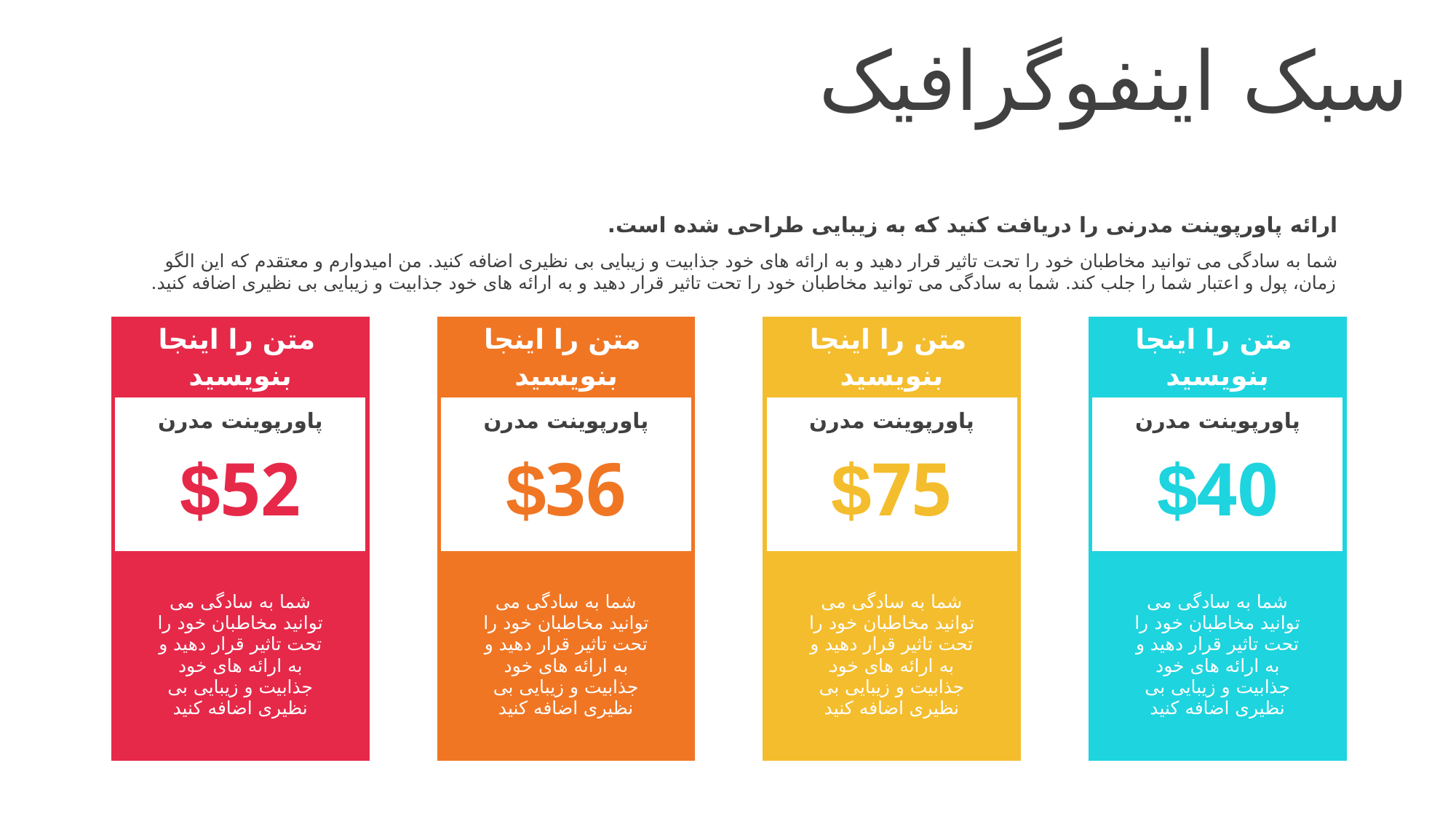

سبک اینفوگرافیک
ارائه پاورپوینت مدرنی را دریافت کنید که به زیبایی طراحی شده است.
شما به سادگی می توانید مخاطبان خود را تحت تاثیر قرار دهید و به ارائه های خود جذابیت و زیبایی بی نظیری اضافه کنید. من امیدوارم و معتقدم که این الگو زمان، پول و اعتبار شما را جلب کند. شما به سادگی می توانید مخاطبان خود را تحت تاثیر قرار دهید و به ارائه های خود جذابیت و زیبایی بی نظیری اضافه کنید.
| متن را اینجا بنویسید |  |  |
| --- | --- | --- |
| پاورپوینت مدرن |  |  |
| $52 |  |  |
|  |  |  |
|  | شما به سادگی می توانید مخاطبان خود را تحت تاثیر قرار دهید و به ارائه های خود جذابیت و زیبایی بی نظیری اضافه کنید |  |
|  |  |  |
| متن را اینجا بنویسید |  |  |
| --- | --- | --- |
| پاورپوینت مدرن |  |  |
| $36 |  |  |
|  |  |  |
|  | شما به سادگی می توانید مخاطبان خود را تحت تاثیر قرار دهید و به ارائه های خود جذابیت و زیبایی بی نظیری اضافه کنید |  |
|  |  |  |
| متن را اینجا بنویسید |  |  |
| --- | --- | --- |
| پاورپوینت مدرن |  |  |
| $75 |  |  |
|  |  |  |
|  | شما به سادگی می توانید مخاطبان خود را تحت تاثیر قرار دهید و به ارائه های خود جذابیت و زیبایی بی نظیری اضافه کنید |  |
|  |  |  |
| متن را اینجا بنویسید |  |  |
| --- | --- | --- |
| پاورپوینت مدرن |  |  |
| $40 |  |  |
|  |  |  |
|  | شما به سادگی می توانید مخاطبان خود را تحت تاثیر قرار دهید و به ارائه های خود جذابیت و زیبایی بی نظیری اضافه کنید |  |
|  |  |  |